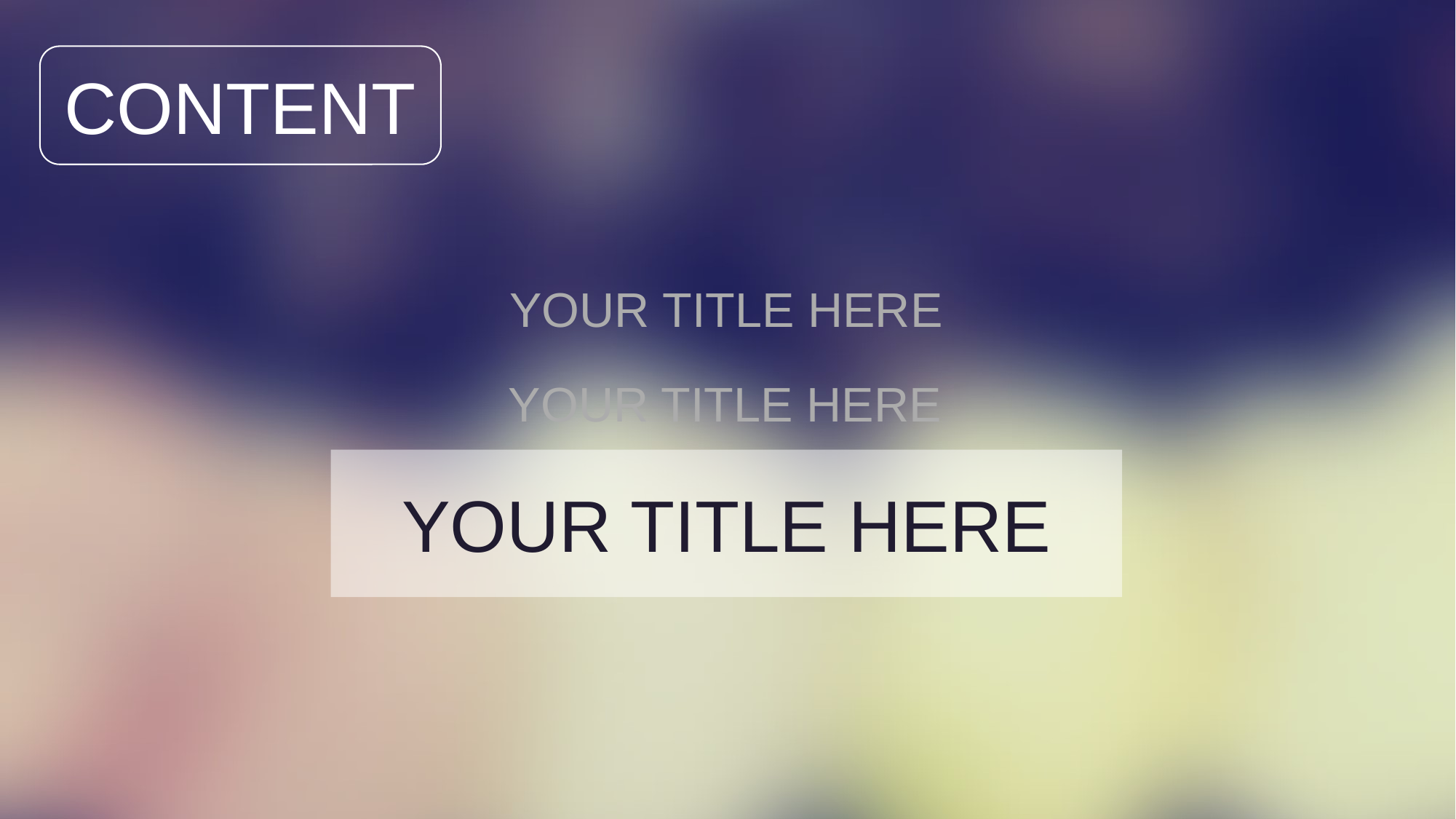

CONTENT
YOUR TITLE HERE
YOUR TITLE HERE
YOUR TITLE HERE